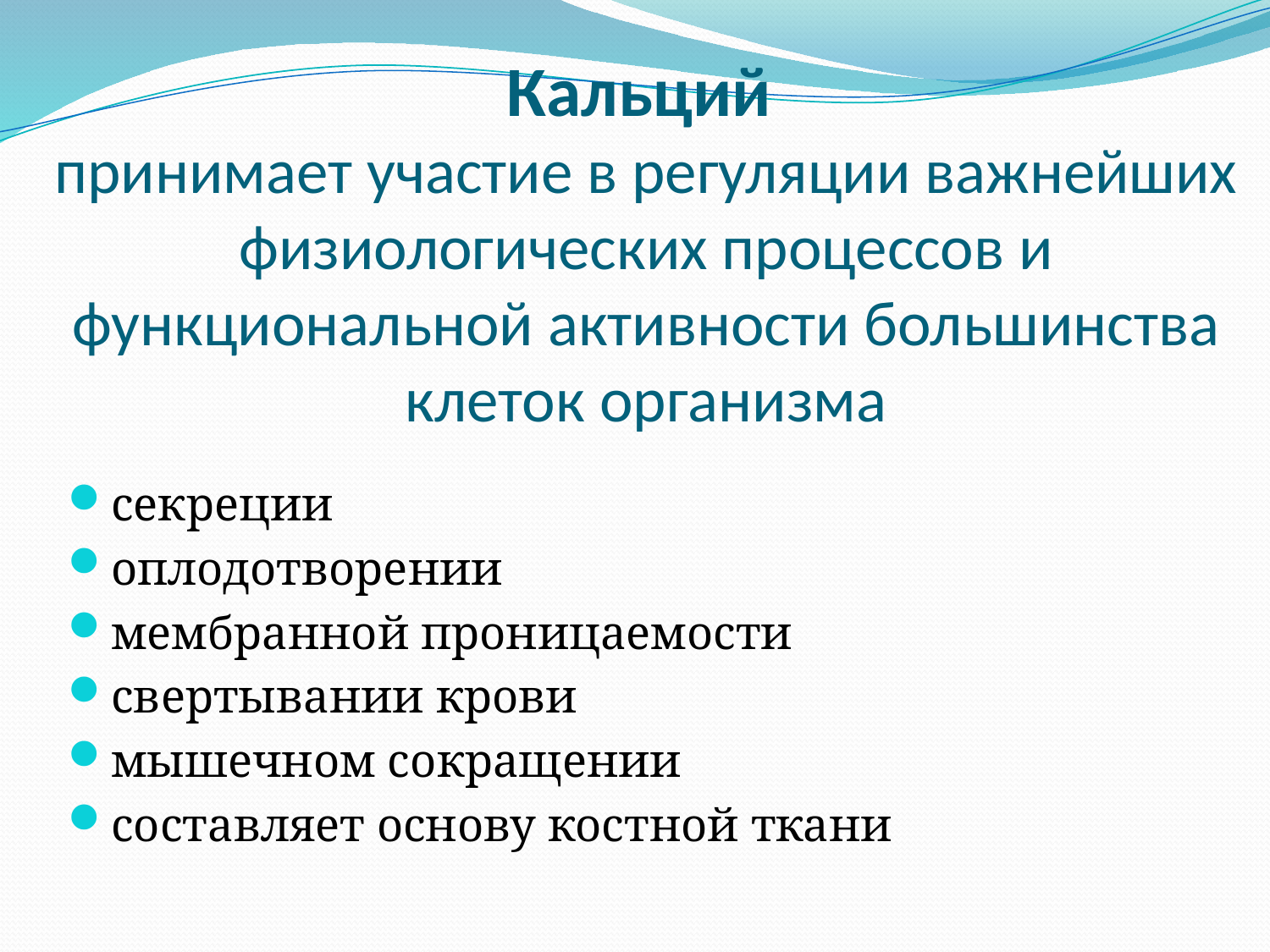

# Кальций принимает участие в регуляции важнейших физиологических процессов и функциональной активности большинства клеток организма
секреции
оплодотворении
мембранной проницаемости
свертывании крови
мышечном сокращении
составляет основу костной ткани